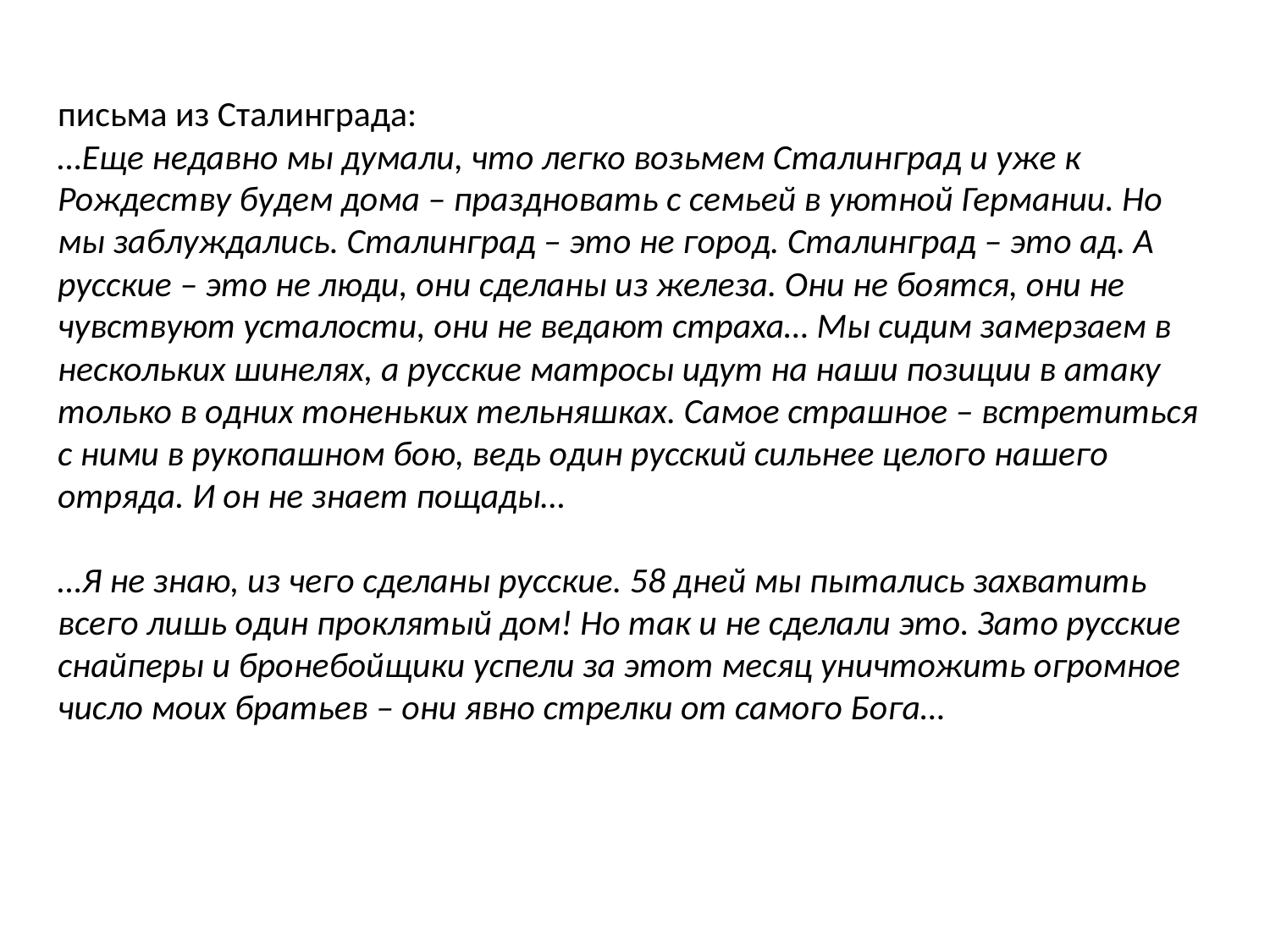

письма из Сталинграда:
…Еще недавно мы думали, что легко возьмем Сталинград и уже к Рождеству будем дома – праздновать с семьей в уютной Германии. Но мы заблуждались. Сталинград – это не город. Сталинград – это ад. А русские – это не люди, они сделаны из железа. Они не боятся, они не чувствуют усталости, они не ведают страха… Мы сидим замерзаем в нескольких шинелях, а русские матросы идут на наши позиции в атаку только в одних тоненьких тельняшках. Самое страшное – встретиться с ними в рукопашном бою, ведь один русский сильнее целого нашего отряда. И он не знает пощады…

…Я не знаю, из чего сделаны русские. 58 дней мы пытались захватить всего лишь один проклятый дом! Но так и не сделали это. Зато русские снайперы и бронебойщики успели за этот месяц уничтожить огромное число моих братьев – они явно стрелки от самого Бога…